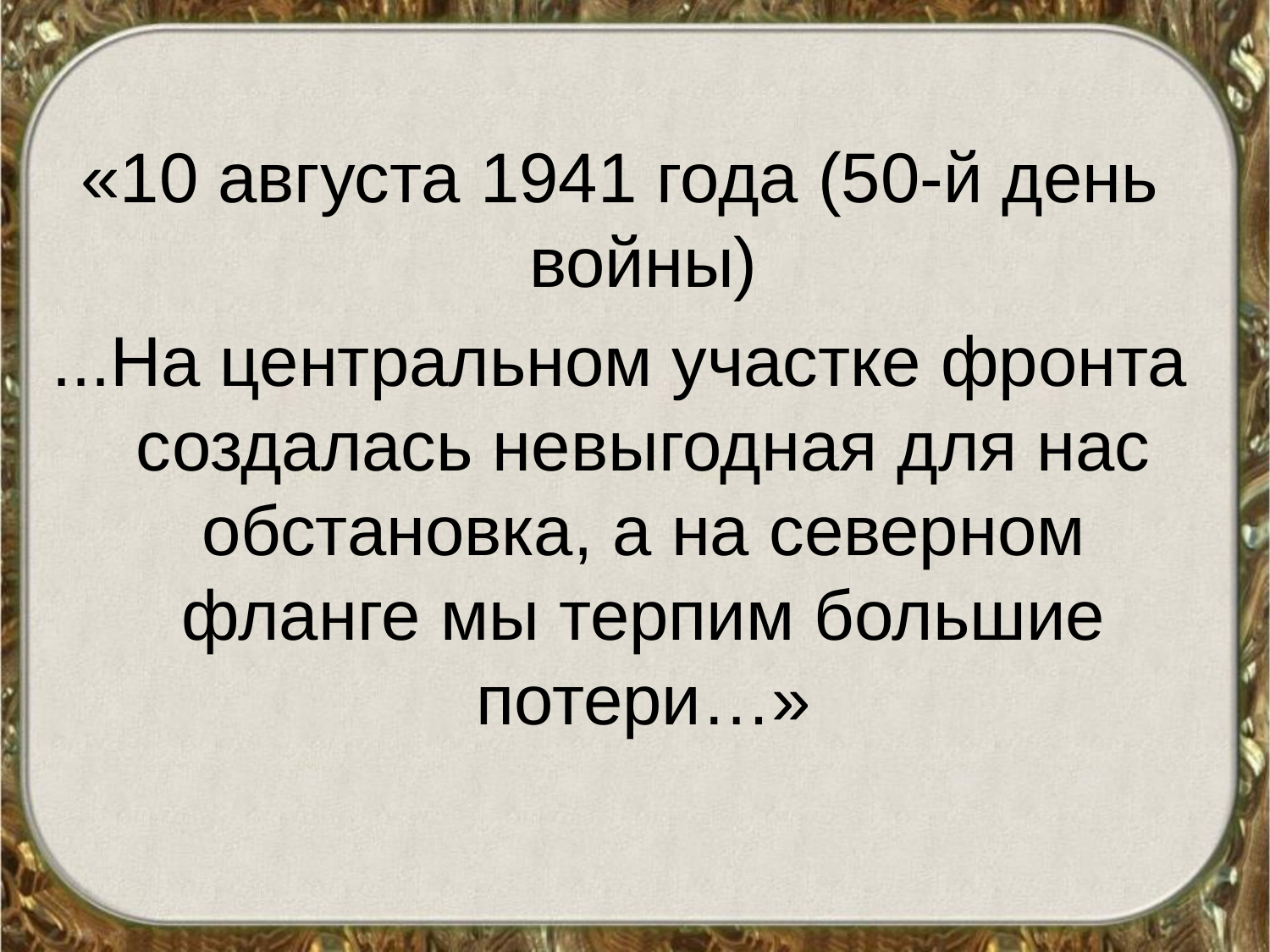

«10 августа 1941 года (50-й день войны)
...На центральном участке фронта создалась невыгодная для нас обстановка, а на северном фланге мы терпим большие потери…»